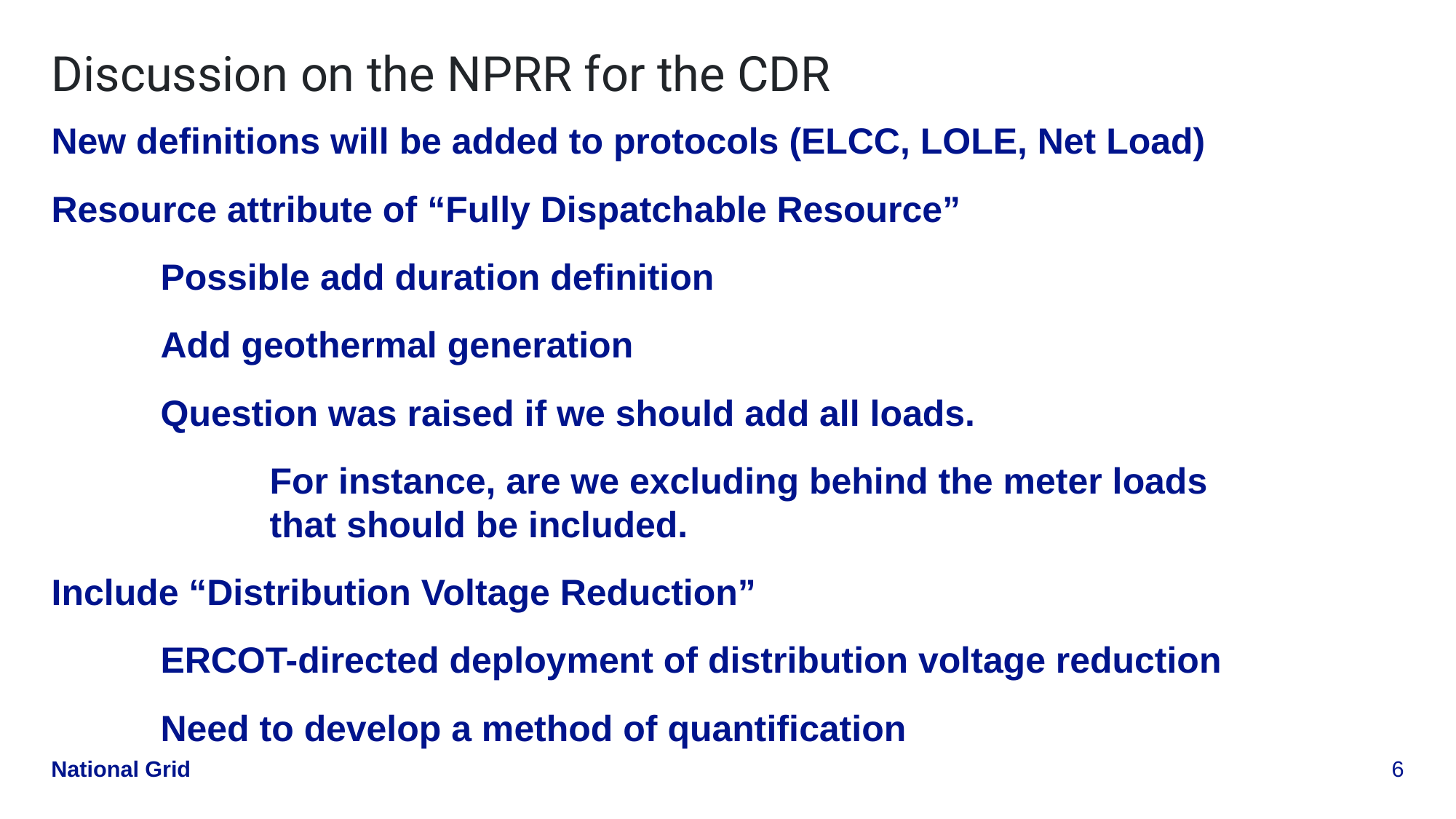

# Discussion on the NPRR for the CDR
New definitions will be added to protocols (ELCC, LOLE, Net Load)
Resource attribute of “Fully Dispatchable Resource”
	Possible add duration definition
	Add geothermal generation
	Question was raised if we should add all loads.
		For instance, are we excluding behind the meter loads 			that should be included.
Include “Distribution Voltage Reduction”
	ERCOT-directed deployment of distribution voltage reduction
	Need to develop a method of quantification